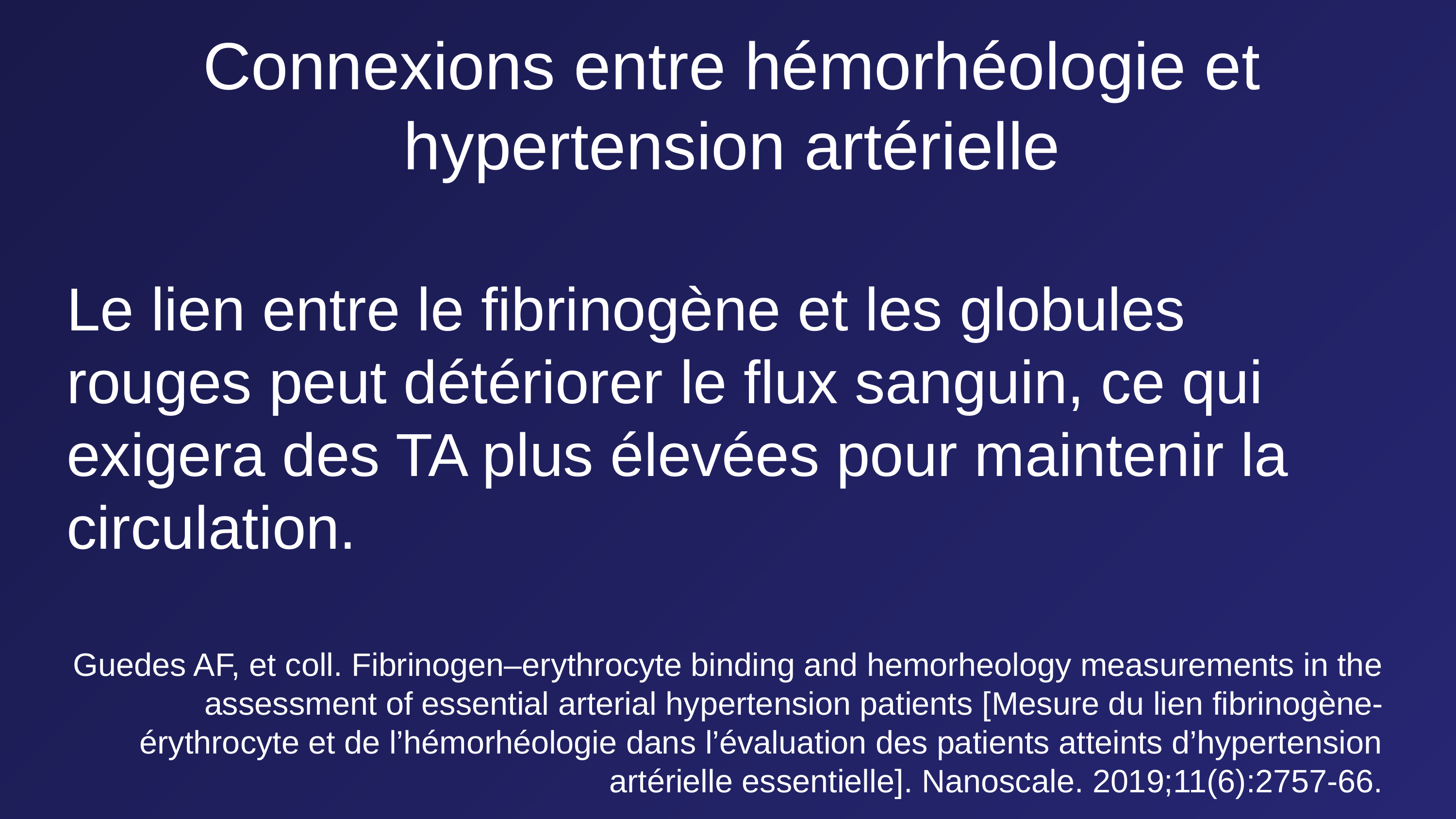

# Connexions entre hémorhéologie et hypertension artérielle
Le lien entre le fibrinogène et les globules rouges peut détériorer le flux sanguin, ce qui exigera des TA plus élevées pour maintenir la circulation.

Guedes AF, et coll. Fibrinogen–erythrocyte binding and hemorheology measurements in the assessment of essential arterial hypertension patients [Mesure du lien fibrinogène-érythrocyte et de l’hémorhéologie dans l’évaluation des patients atteints d’hypertension artérielle essentielle]. Nanoscale. 2019;11(6):2757-66.